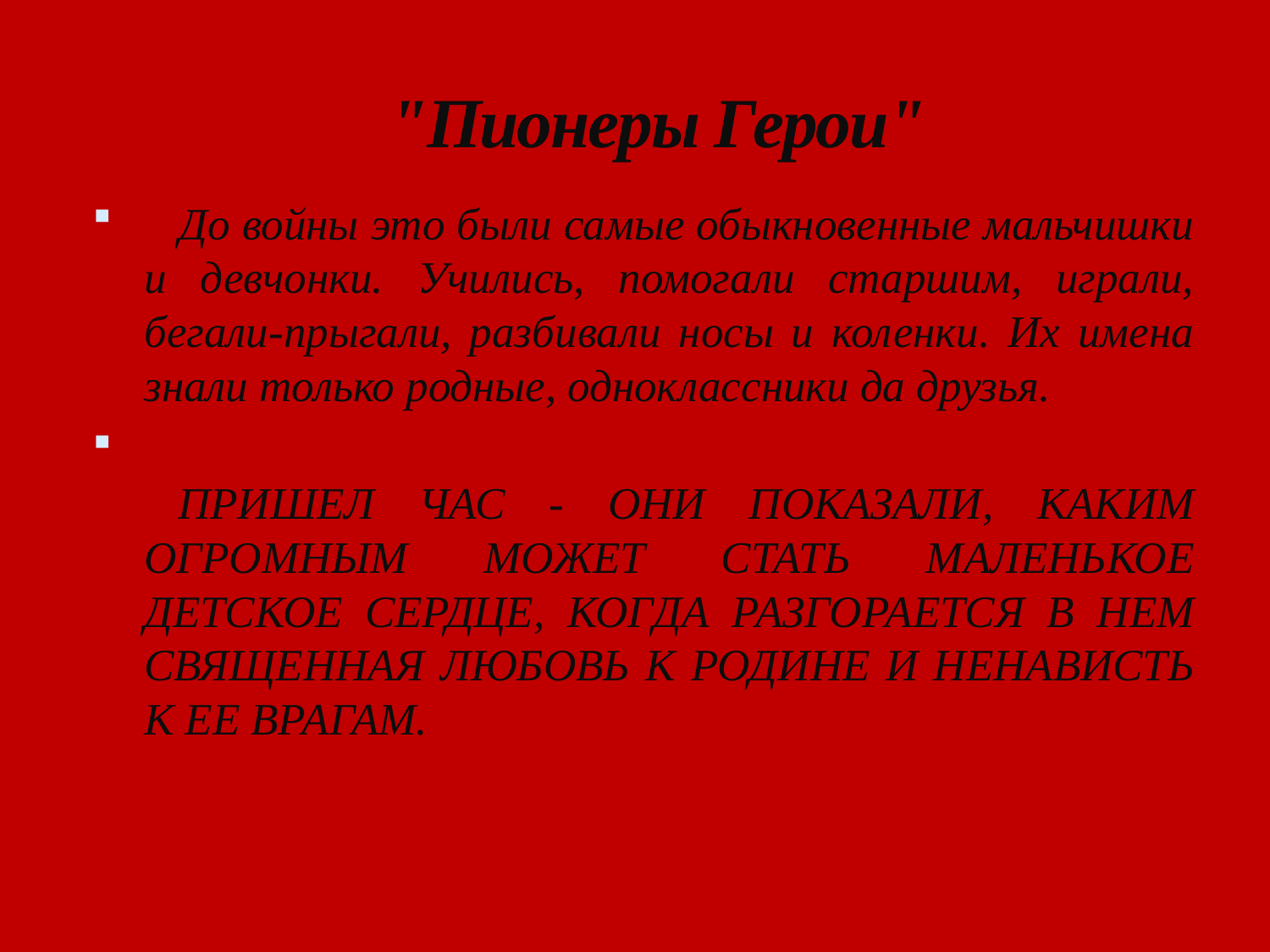

# "Пионеры Герои"
   До войны это были самые обыкновенные мальчишки и девчонки. Учились, помогали старшим, играли, бегали-прыгали, разбивали носы и коленки. Их имена знали только родные, одноклассники да друзья.
   ПРИШЕЛ ЧАС - ОНИ ПОКАЗАЛИ, КАКИМ ОГРОМНЫМ МОЖЕТ СТАТЬ МАЛЕНЬКОЕ ДЕТСКОЕ СЕРДЦЕ, КОГДА РАЗГОРАЕТСЯ В НЕМ СВЯЩЕННАЯ ЛЮБОВЬ К РОДИНЕ И НЕНАВИСТЬ К ЕЕ ВРАГАМ.